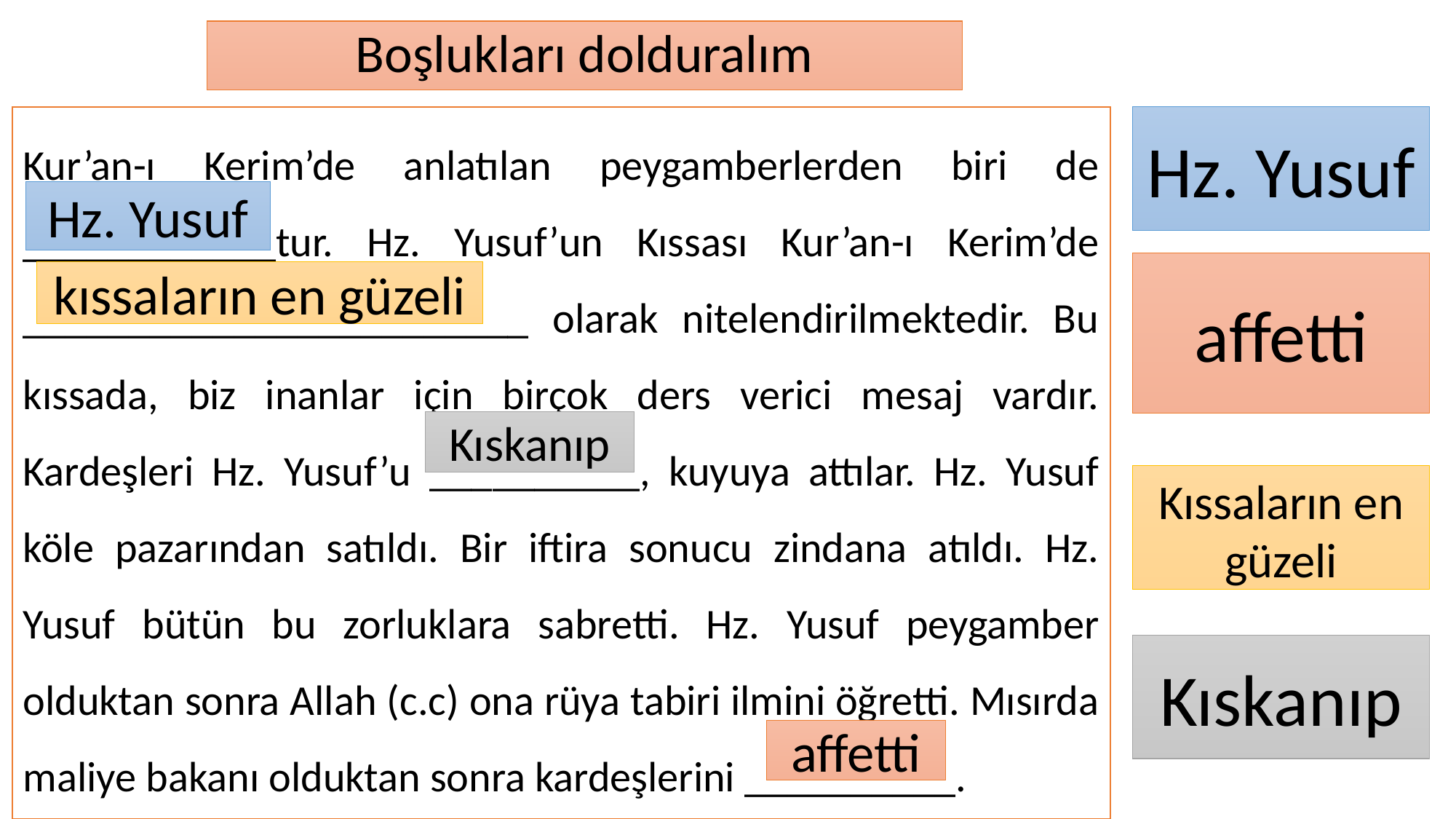

# Boşlukları dolduralım
Kur’an-ı Kerim’de anlatılan peygamberlerden biri de ____________tur. Hz. Yusuf’un Kıssası Kur’an-ı Kerim’de ________________________ olarak nitelendirilmektedir. Bu kıssada, biz inanlar için birçok ders verici mesaj vardır. Kardeşleri Hz. Yusuf’u __________, kuyuya attılar. Hz. Yusuf köle pazarından satıldı. Bir iftira sonucu zindana atıldı. Hz. Yusuf bütün bu zorluklara sabretti. Hz. Yusuf peygamber olduktan sonra Allah (c.c) ona rüya tabiri ilmini öğretti. Mısırda maliye bakanı olduktan sonra kardeşlerini __________.
Hz. Yusuf
Hz. Yusuf
affetti
kıssaların en güzeli
Kıskanıp
Kıssaların en güzeli

Kıskanıp
affetti